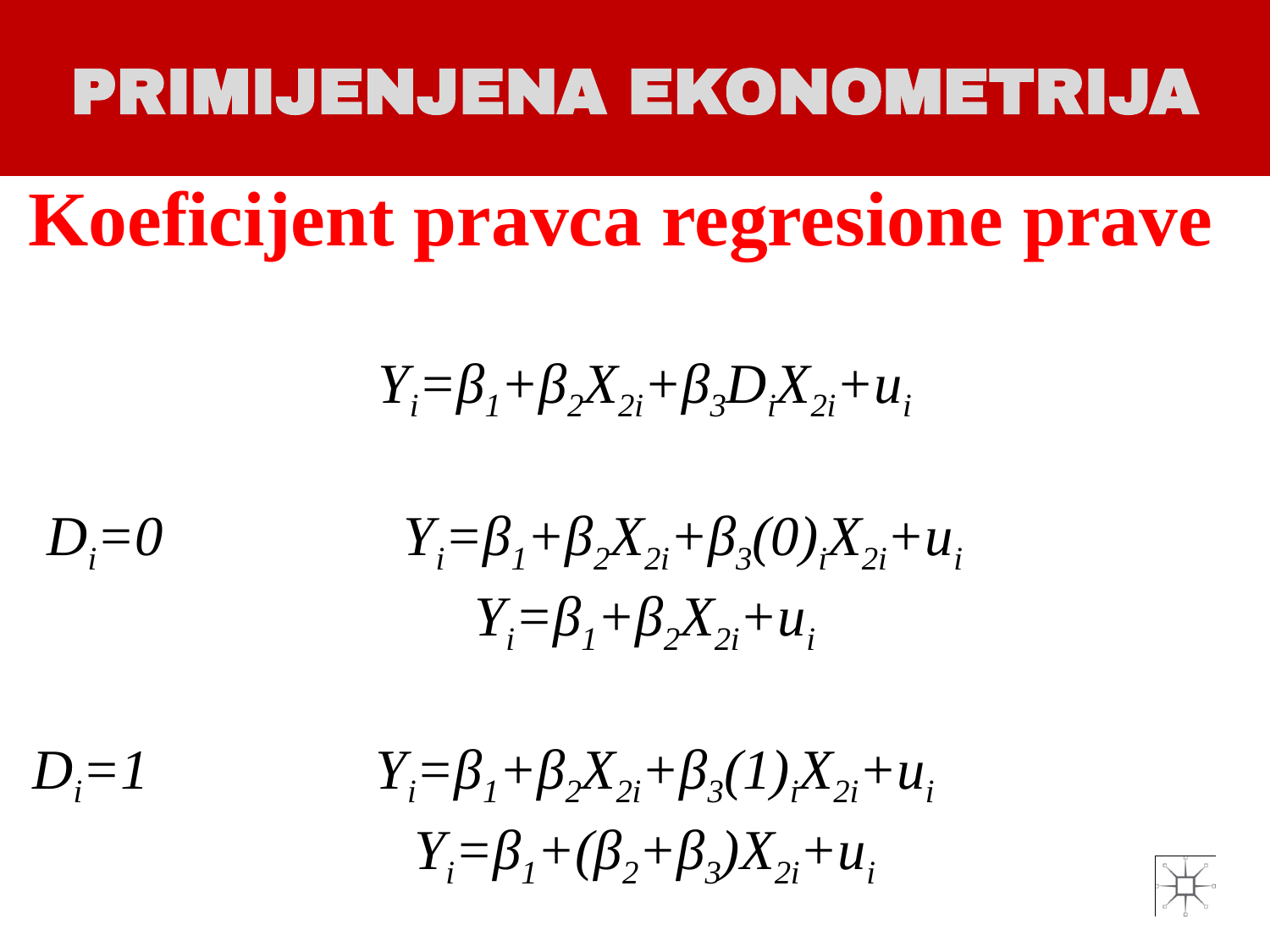

PRIMIJENJENA EKONOMETRIJA
# Koeficijent pravca regresione prave

Yi=β1+β2X2i+β3DiX2i+ui

 Di=0                 Yi=β1+β2X2i+β3(0)iX2i+ui
Yi=β1+β2X2i+ui

Di=1                Yi=β1+β2X2i+β3(1)iX2i+ui
Yi=β1+(β2+β3)X2i+ui